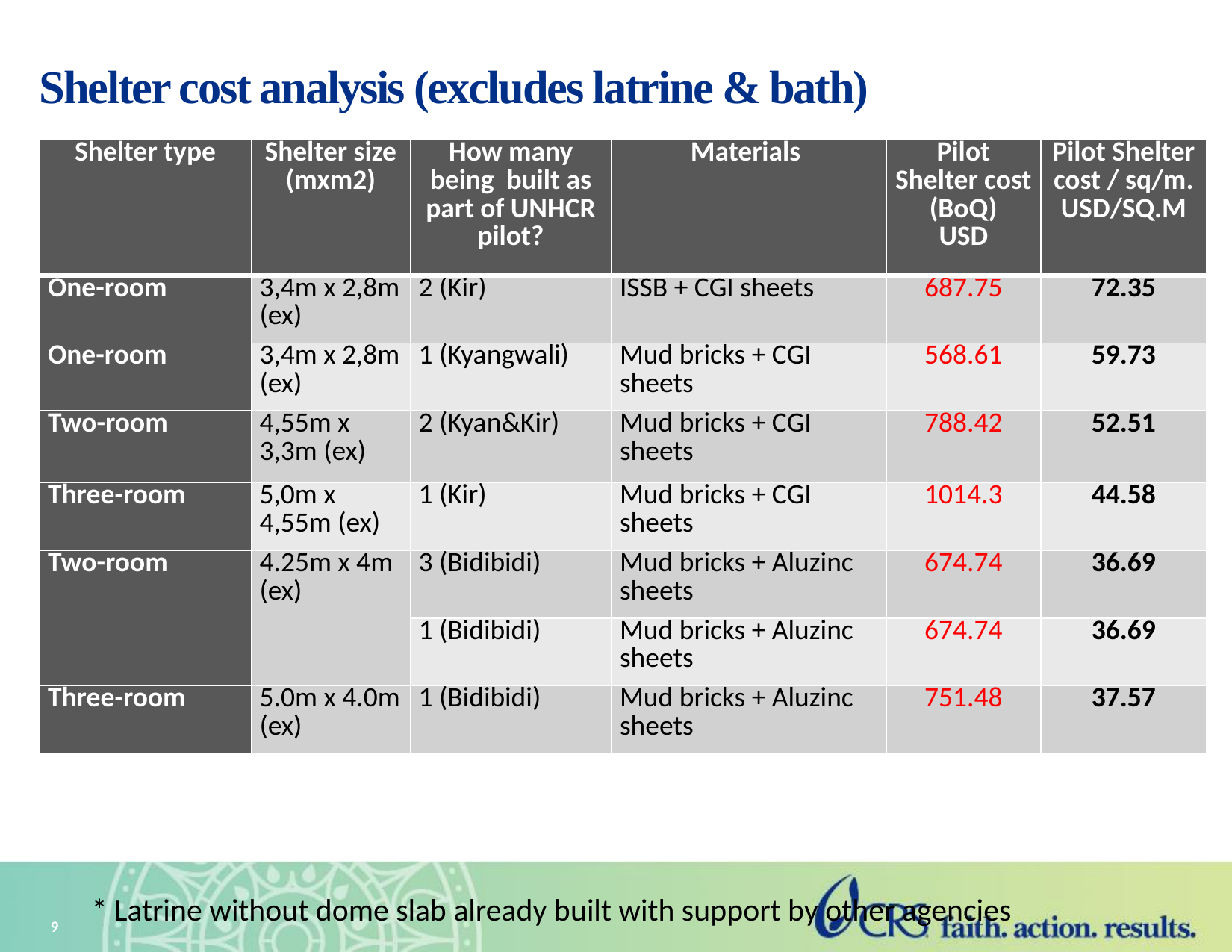

# Shelter cost analysis (excludes latrine & bath)
| Shelter type | Shelter size (mxm2) | How many being  built as part of UNHCR pilot? | Materials | Pilot Shelter cost (BoQ) USD | Pilot Shelter cost / sq/m. USD/SQ.M |
| --- | --- | --- | --- | --- | --- |
| One-room | 3,4m x 2,8m (ex) | 2 (Kir) | ISSB + CGI sheets | 687.75 | 72.35 |
| One-room | 3,4m x 2,8m (ex) | 1 (Kyangwali) | Mud bricks + CGI sheets | 568.61 | 59.73 |
| Two-room | 4,55m x 3,3m (ex) | 2 (Kyan&Kir) | Mud bricks + CGI sheets | 788.42 | 52.51 |
| Three-room | 5,0m x 4,55m (ex) | 1 (Kir) | Mud bricks + CGI sheets | 1014.3 | 44.58 |
| Two-room | 4.25m x 4m (ex) | 3 (Bidibidi) | Mud bricks + Aluzinc sheets | 674.74 | 36.69 |
|  |  | 1 (Bidibidi) | Mud bricks + Aluzinc sheets | 674.74 | 36.69 |
| Three-room | 5.0m x 4.0m (ex) | 1 (Bidibidi) | Mud bricks + Aluzinc sheets | 751.48 | 37.57 |
* Latrine without dome slab already built with support by other agencies
9